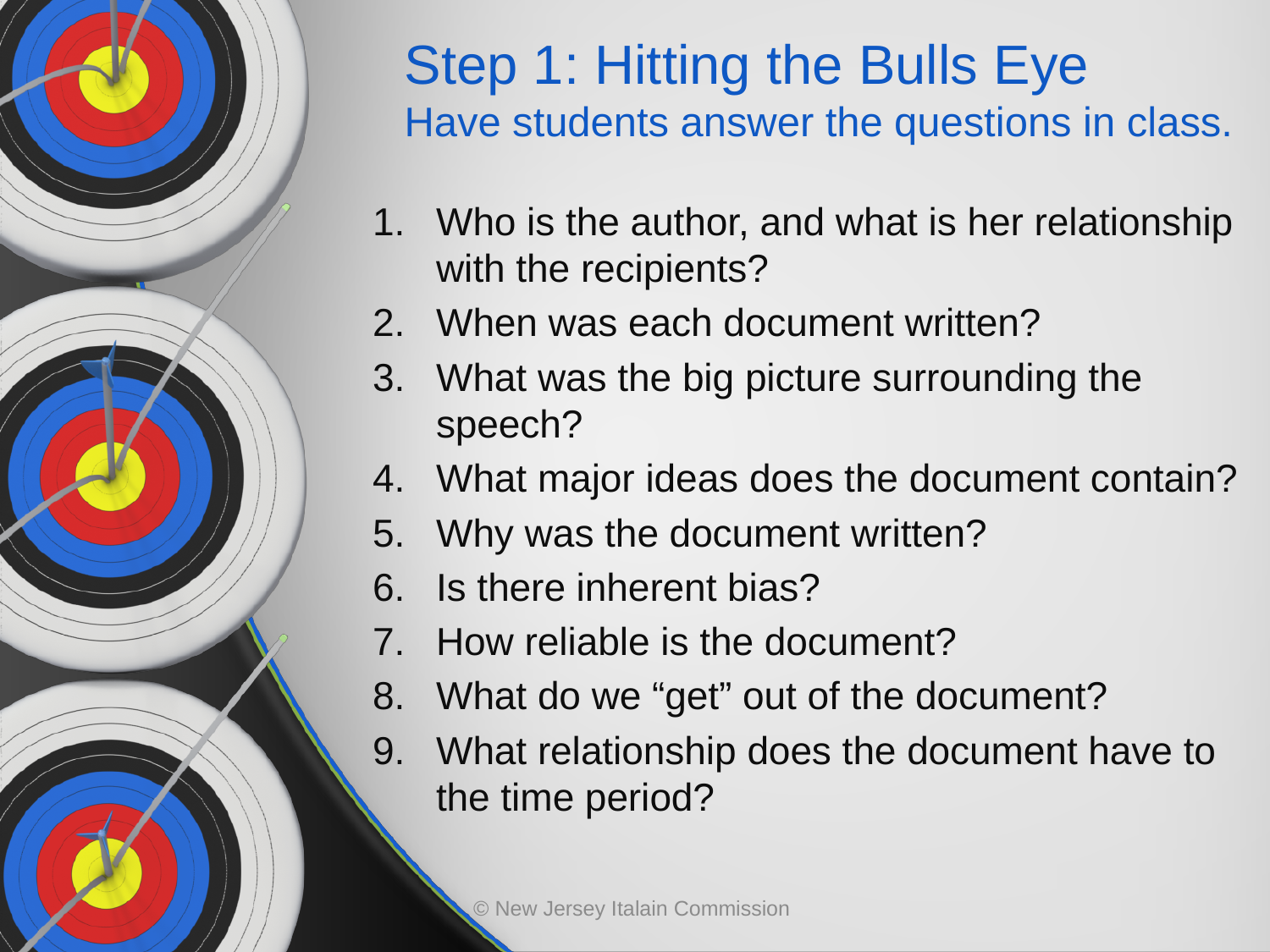

# Step 1: Hitting the Bulls Eye Have students answer the questions in class.
Who is the author, and what is her relationship with the recipients?
When was each document written?
What was the big picture surrounding the speech?
What major ideas does the document contain?
Why was the document written?
Is there inherent bias?
How reliable is the document?
What do we “get” out of the document?
What relationship does the document have to the time period?
© New Jersey Italain Commission